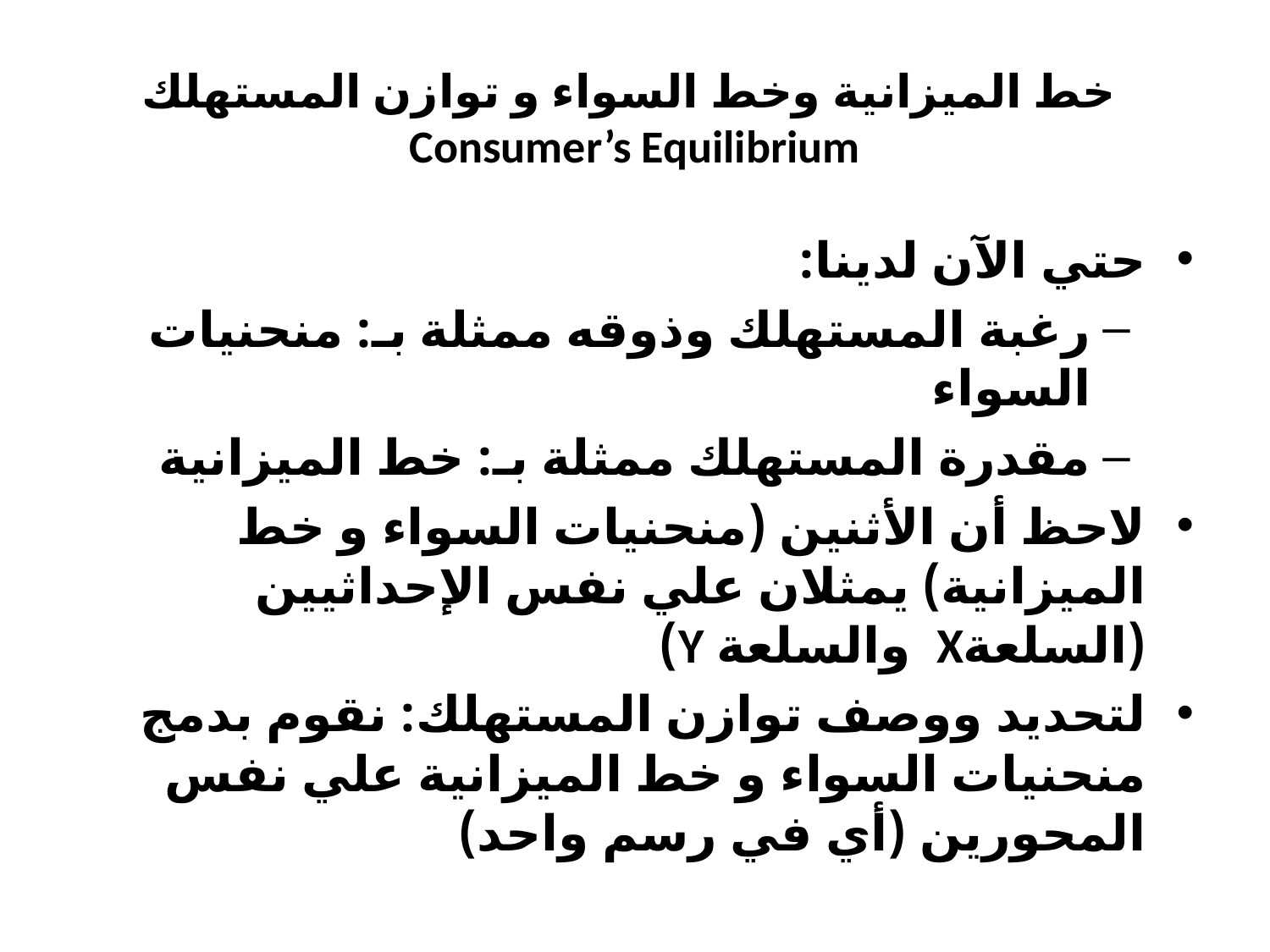

# خط الميزانية وخط السواء و توازن المستهلك Consumer’s Equilibrium
حتي الآن لدينا:
رغبة المستهلك وذوقه ممثلة بـ: منحنيات السواء
مقدرة المستهلك ممثلة بـ: خط الميزانية
لاحظ أن الأثنين (منحنيات السواء و خط الميزانية) يمثلان علي نفس الإحداثيين (السلعةX  والسلعة Y)
لتحديد ووصف توازن المستهلك: نقوم بدمج منحنيات السواء و خط الميزانية علي نفس المحورين (أي في رسم واحد)